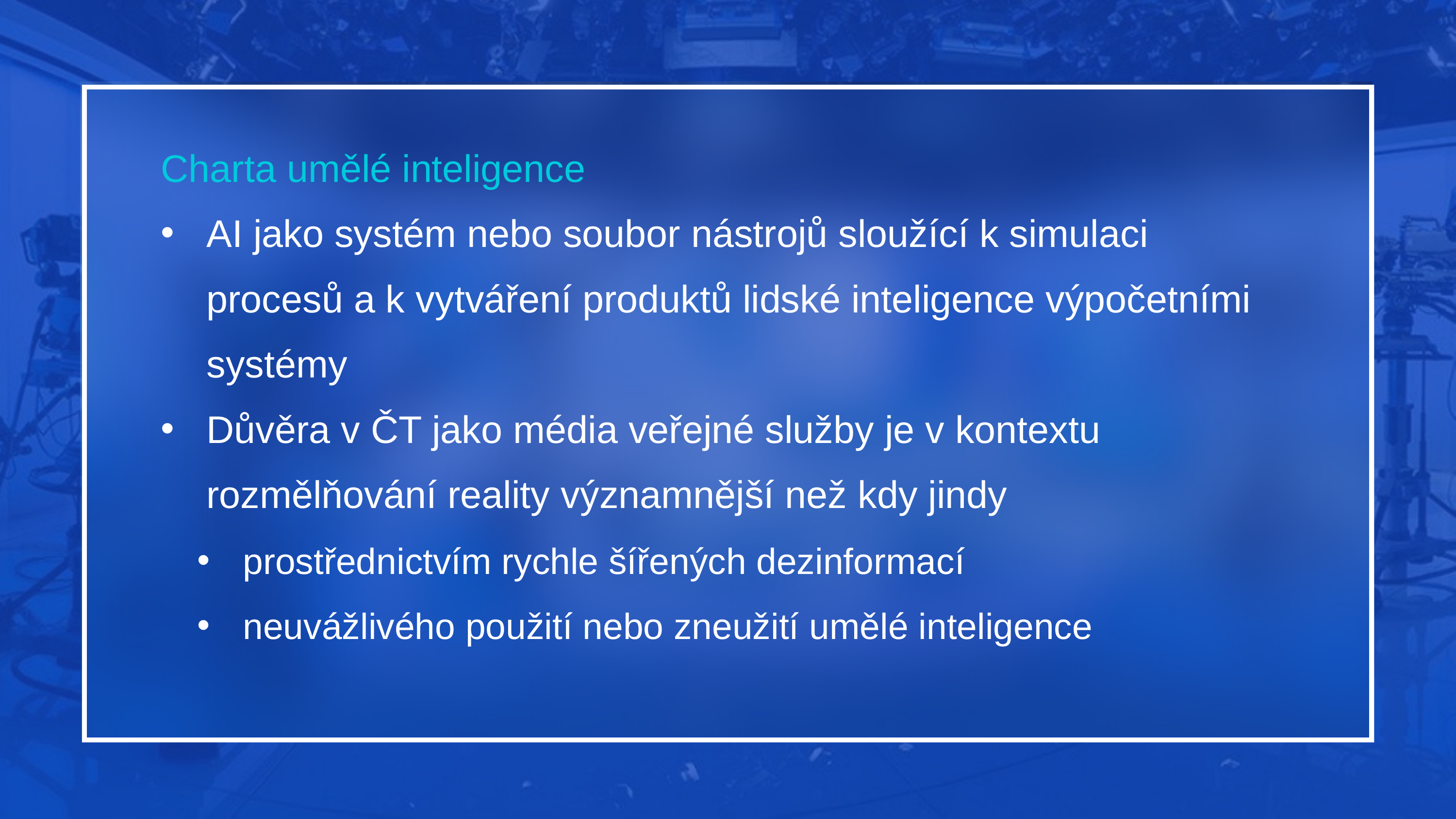

Charta umělé inteligence
AI jako systém nebo soubor nástrojů sloužící k simulaci procesů a k vytváření produktů lidské inteligence výpočetními systémy
Důvěra v ČT jako média veřejné služby je v kontextu rozmělňování reality významnější než kdy jindy
prostřednictvím rychle šířených dezinformací
neuvážlivého použití nebo zneužití umělé inteligence